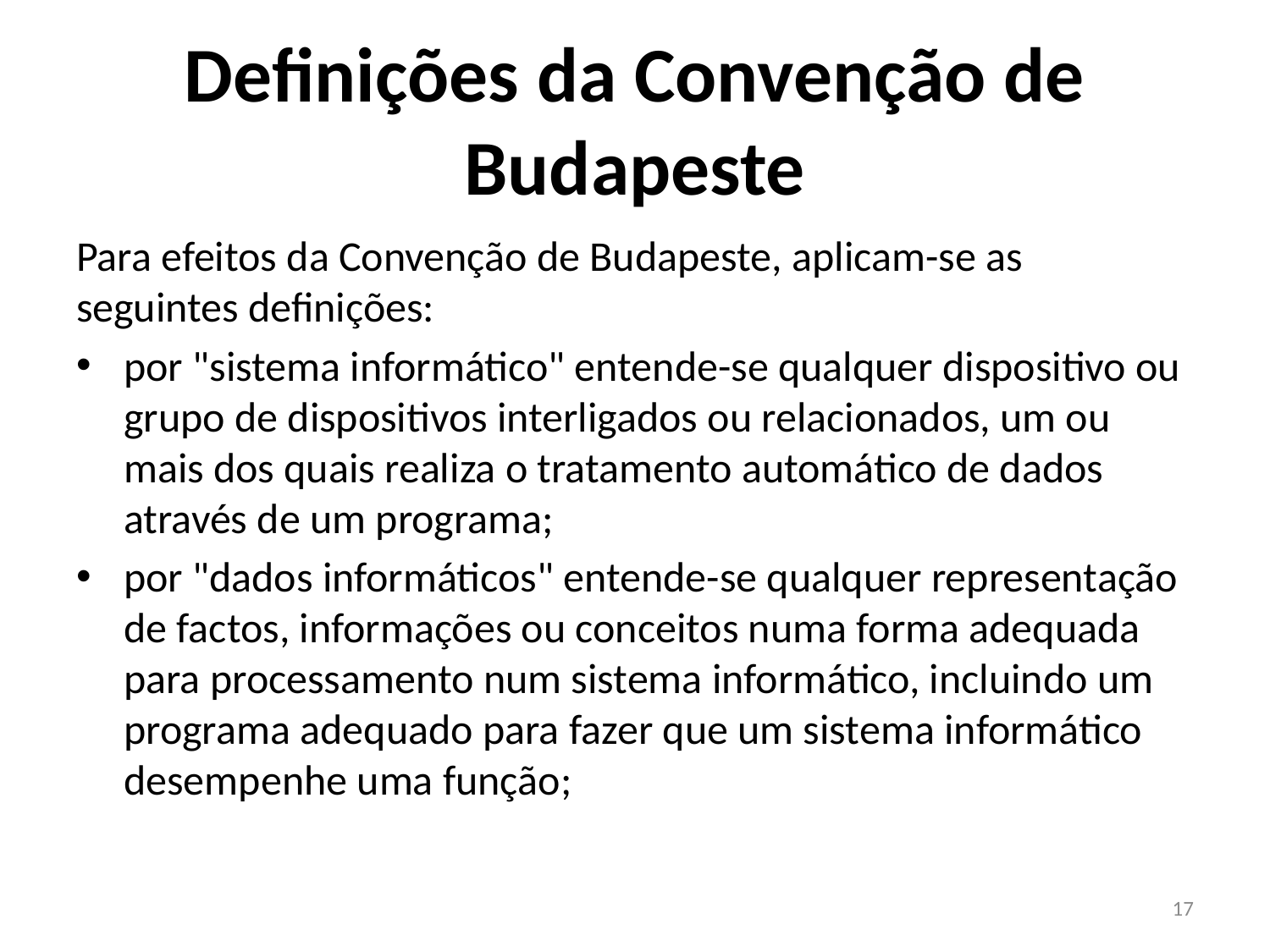

# Definições da Convenção de Budapeste
Para efeitos da Convenção de Budapeste, aplicam-se as seguintes definições:
por "sistema informático" entende-se qualquer dispositivo ou grupo de dispositivos interligados ou relacionados, um ou mais dos quais realiza o tratamento automático de dados através de um programa;
por "dados informáticos" entende-se qualquer representação de factos, informações ou conceitos numa forma adequada para processamento num sistema informático, incluindo um programa adequado para fazer que um sistema informático desempenhe uma função;

17